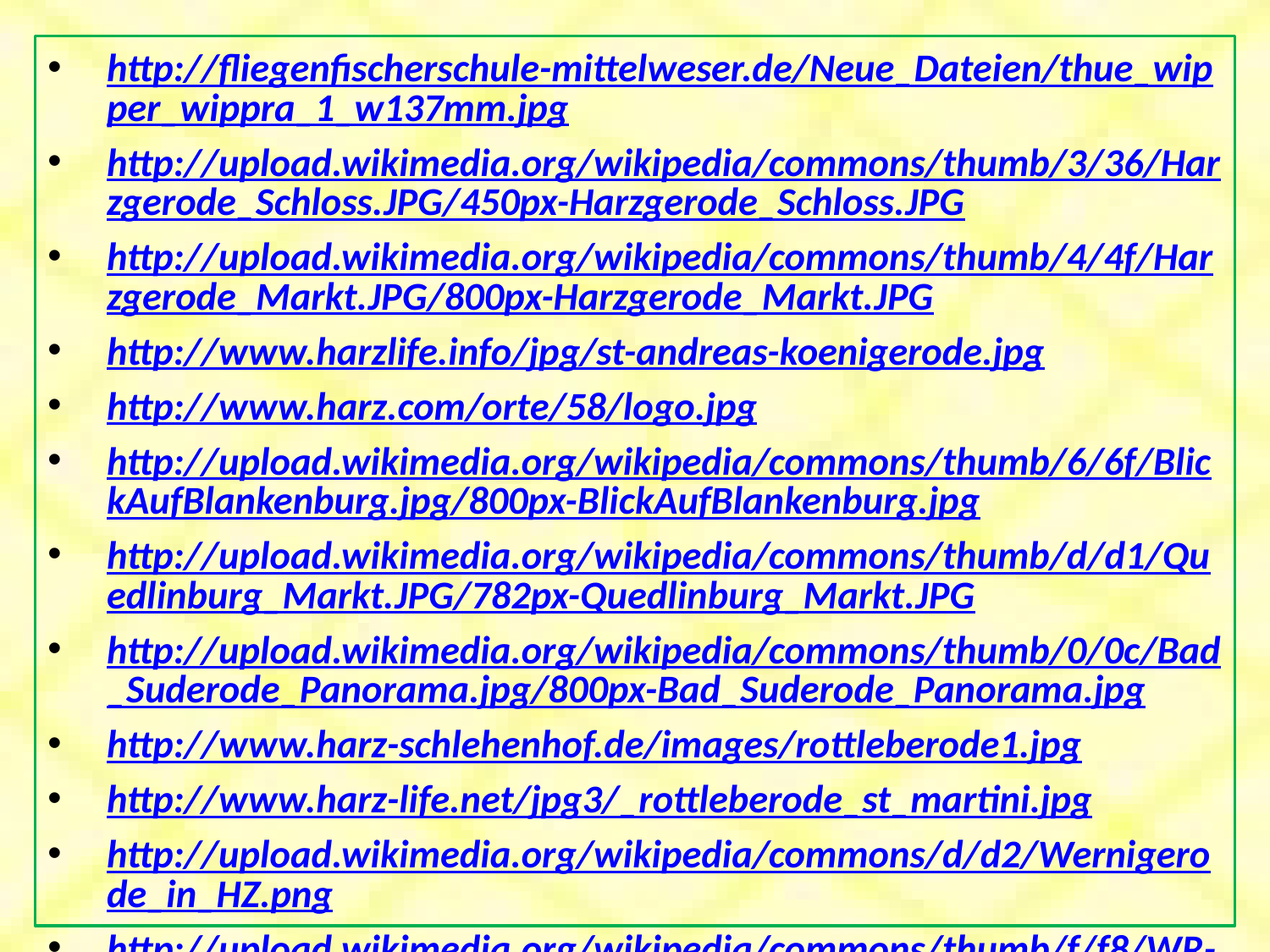

http://fliegenfischerschule-mittelweser.de/Neue_Dateien/thue_wipper_wippra_1_w137mm.jpg
http://upload.wikimedia.org/wikipedia/commons/thumb/3/36/Harzgerode_Schloss.JPG/450px-Harzgerode_Schloss.JPG
http://upload.wikimedia.org/wikipedia/commons/thumb/4/4f/Harzgerode_Markt.JPG/800px-Harzgerode_Markt.JPG
http://www.harzlife.info/jpg/st-andreas-koenigerode.jpg
http://www.harz.com/orte/58/logo.jpg
http://upload.wikimedia.org/wikipedia/commons/thumb/6/6f/BlickAufBlankenburg.jpg/800px-BlickAufBlankenburg.jpg
http://upload.wikimedia.org/wikipedia/commons/thumb/d/d1/Quedlinburg_Markt.JPG/782px-Quedlinburg_Markt.JPG
http://upload.wikimedia.org/wikipedia/commons/thumb/0/0c/Bad_Suderode_Panorama.jpg/800px-Bad_Suderode_Panorama.jpg
http://www.harz-schlehenhof.de/images/rottleberode1.jpg
http://www.harz-life.net/jpg3/_rottleberode_st_martini.jpg
http://upload.wikimedia.org/wikipedia/commons/d/d2/Wernigerode_in_HZ.png
http://upload.wikimedia.org/wikipedia/commons/thumb/f/f8/WR-Brockenblick1.jpg/800px-WR-Brockenblick1.jpg
http://upload.wikimedia.org/wikipedia/commons/thumb/3/37/WernigerodeSchlossHerbst.jpg/800px-WernigerodeSchlossHerbst.jpg
http://upload.wikimedia.org/wikipedia/commons/thumb/c/ce/Rathaus_Wernigerode.JPG/624px-Rathaus_Wernigerode.JPG
http://upload.wikimedia.org/wikipedia/commons/thumb/4/4c/Bodetal2.jpg/800px-Bodetal2.jpg